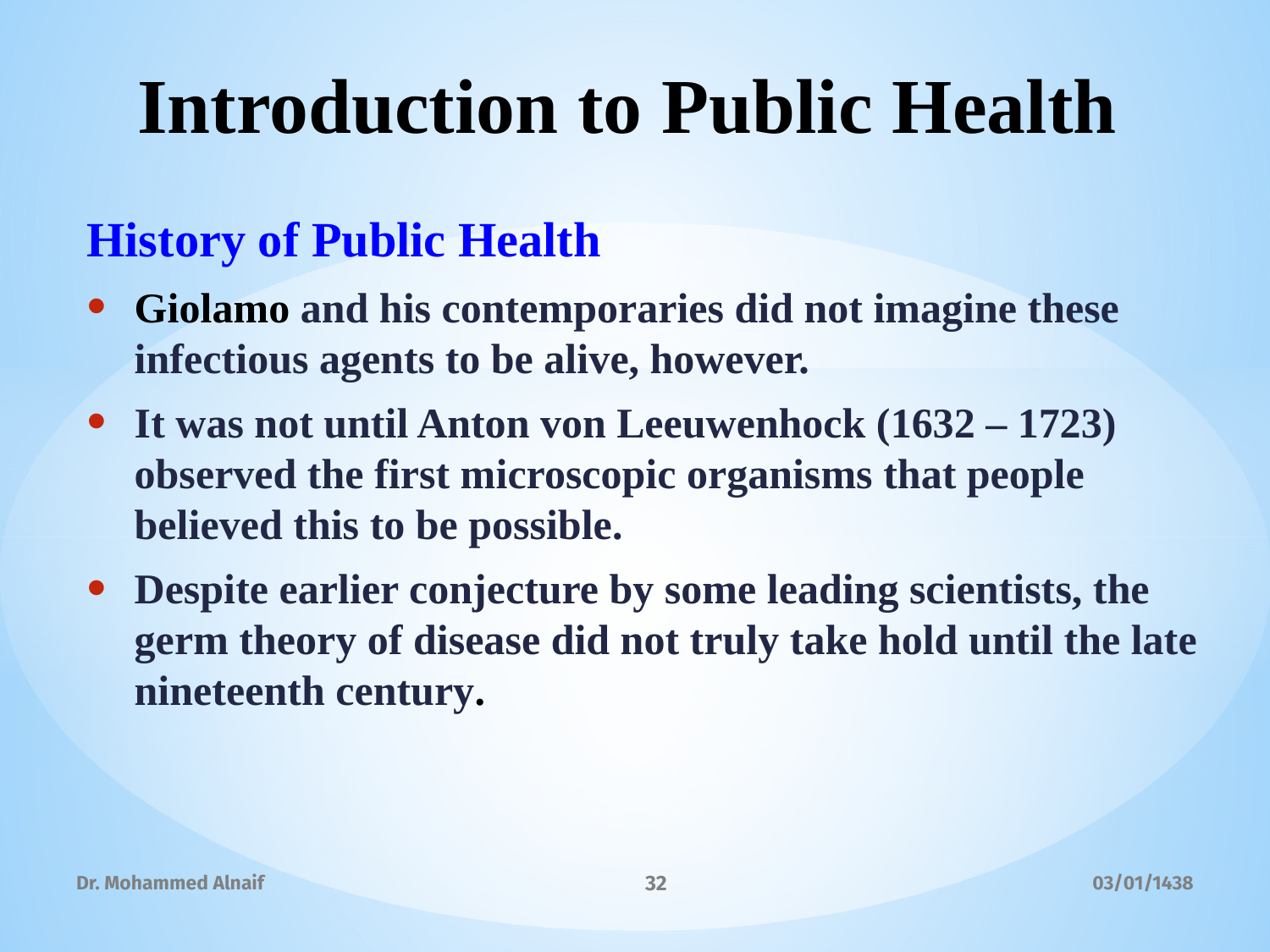

# Introduction to Public Health
History of Public Health
Giolamo and his contemporaries did not imagine these infectious agents to be alive, however.
It was not until Anton von Leeuwenhock (1632 – 1723) observed the first microscopic organisms that people believed this to be possible.
Despite earlier conjecture by some leading scientists, the germ theory of disease did not truly take hold until the late nineteenth century.
Dr. Mohammed Alnaif
32
03/01/1438